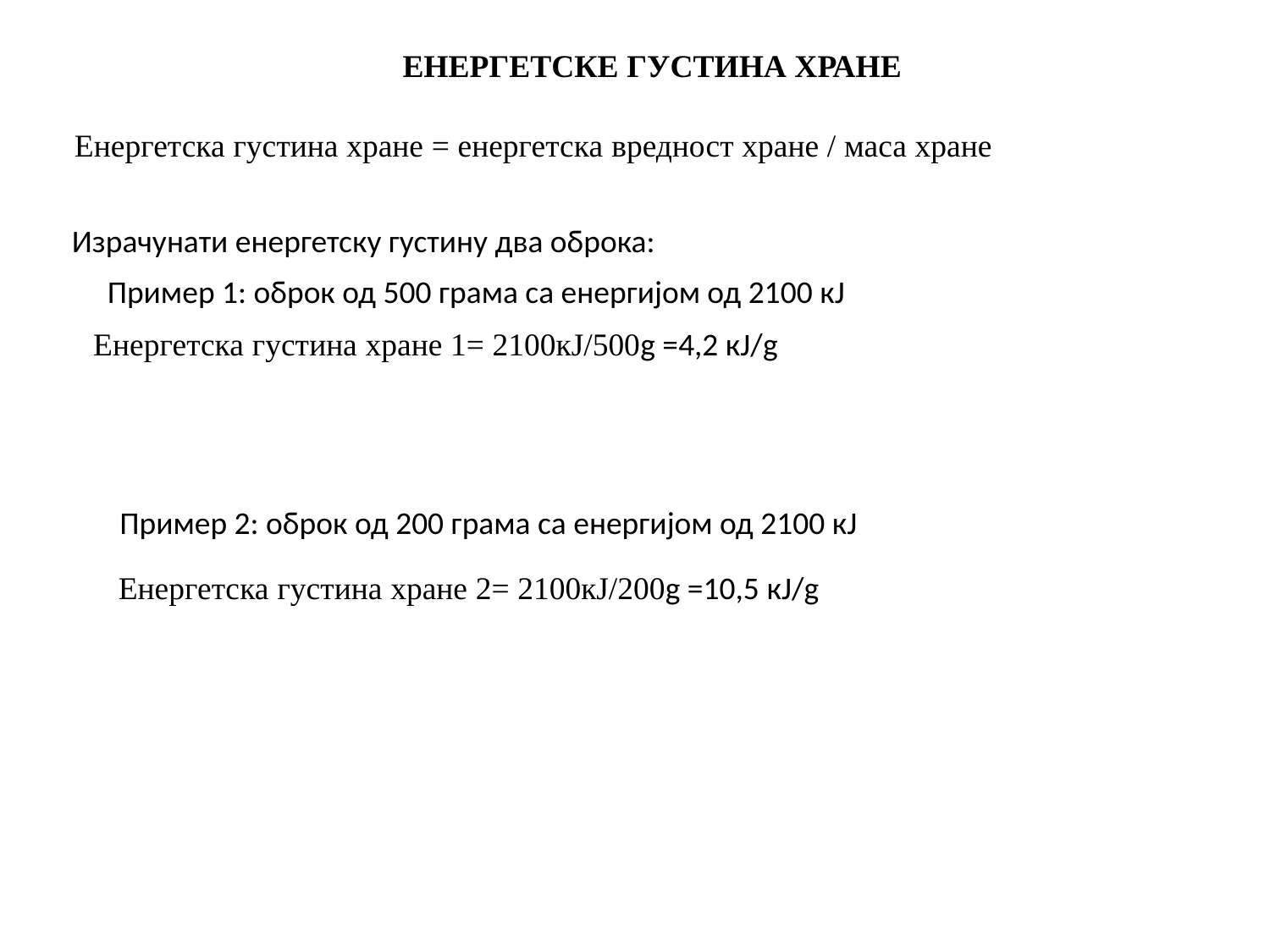

ЕНЕРГЕТСКЕ ГУСТИНА ХРАНЕ
Енергетска густина хране = енергетска вредност хране / маса хране
Израчунати енергетску густину два оброка:
Пример 1: оброк од 500 грама са енергијом од 2100 кЈ
Енергетска густина хране 1= 2100кЈ/500g =4,2 кЈ/g

Пример 2: оброк од 200 грама са енергијом од 2100 кЈ
Енергетска густина хране 2= 2100кЈ/200g =10,5 кЈ/g